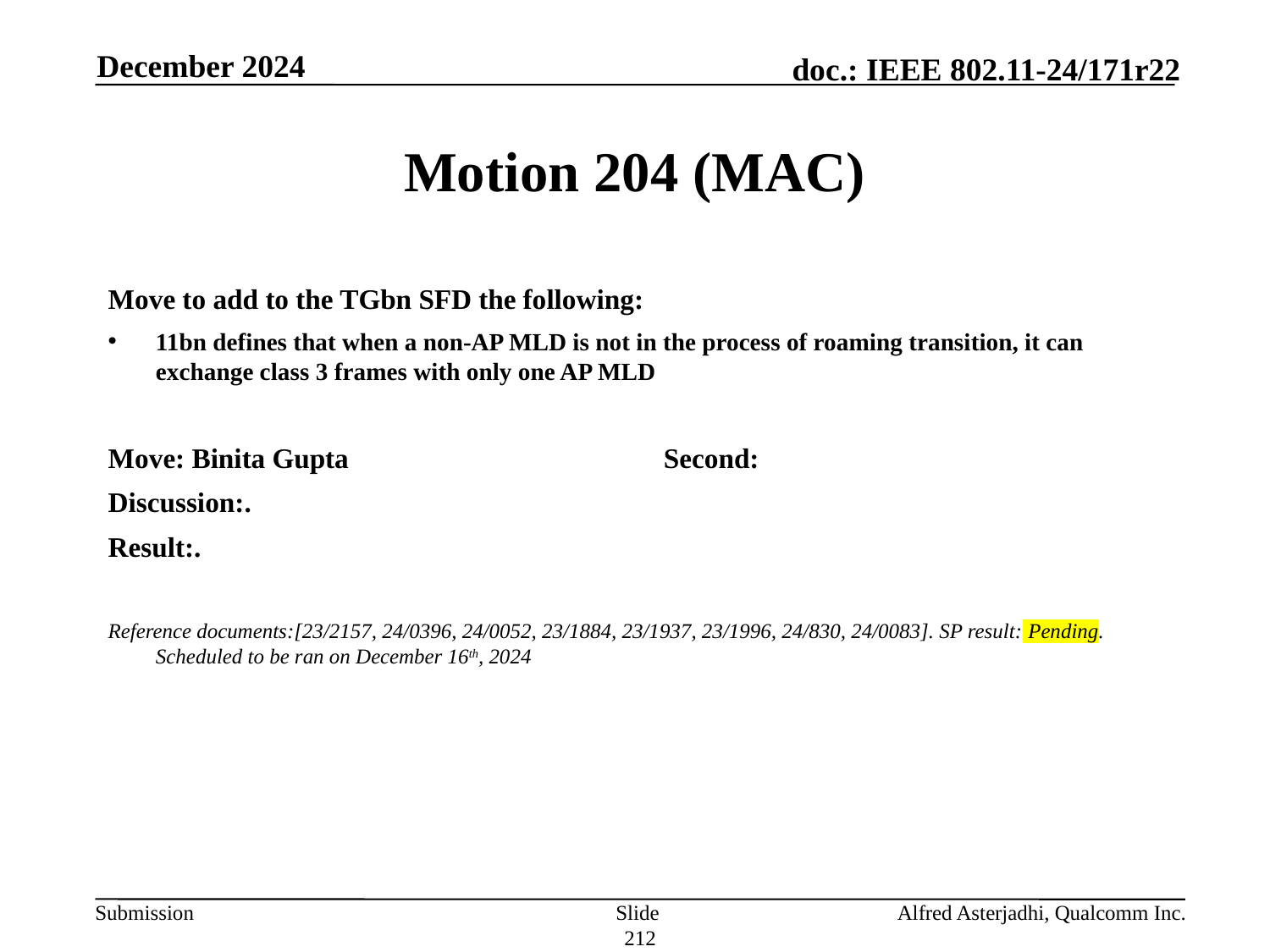

December 2024
# Motion 204 (MAC)
Move to add to the TGbn SFD the following:
11bn defines that when a non-AP MLD is not in the process of roaming transition, it can exchange class 3 frames with only one AP MLD

Move: Binita Gupta			Second:
Discussion:.
Result:.

Reference documents:[23/2157, 24/0396, 24/0052, 23/1884, 23/1937, 23/1996, 24/830, 24/0083]. SP result: Pending. Scheduled to be ran on December 16th, 2024

Slide 212
Alfred Asterjadhi, Qualcomm Inc.